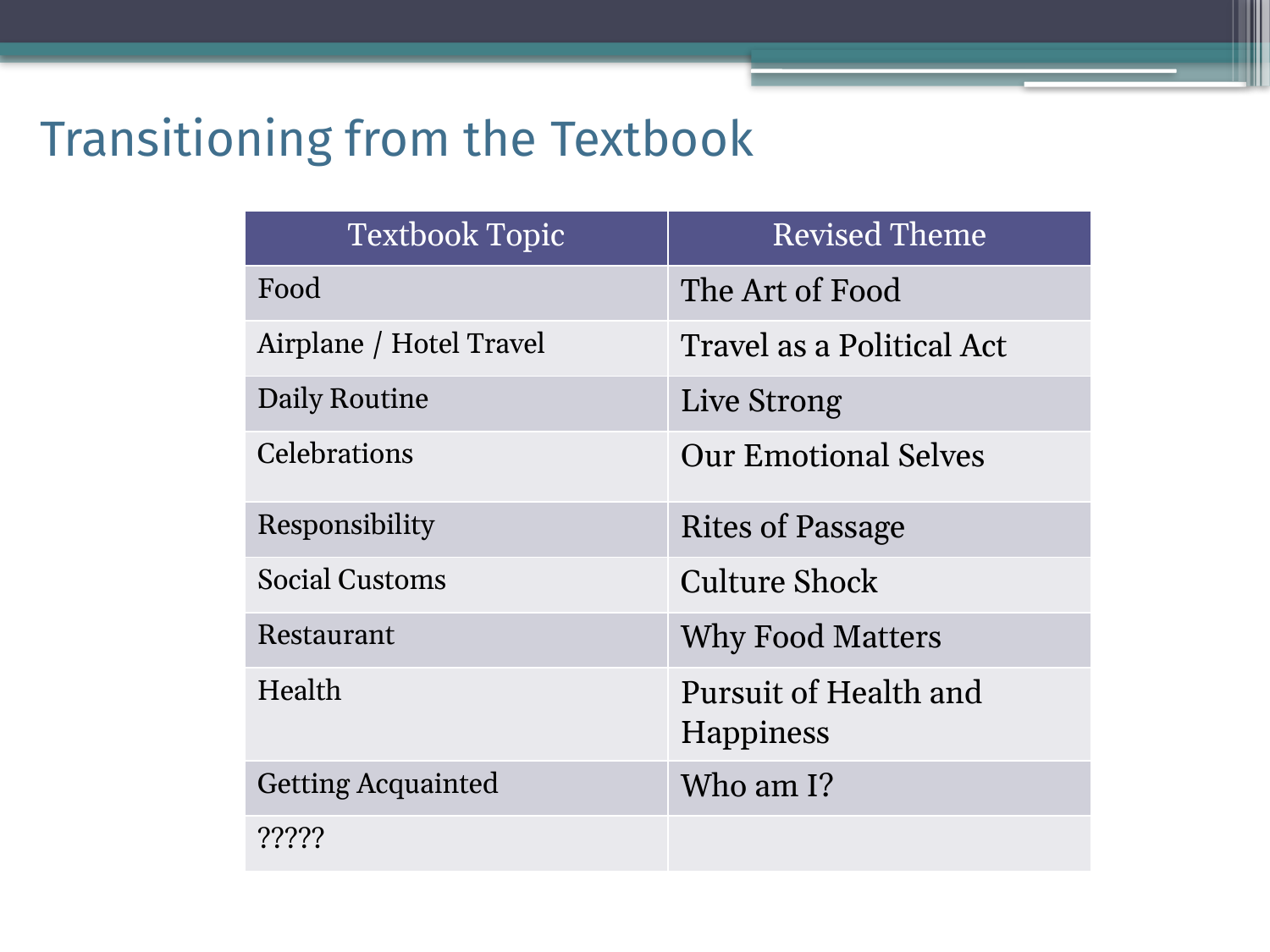

# Transitioning from the Textbook
| Textbook Topic | Revised Theme |
| --- | --- |
| Food | The Art of Food |
| Airplane / Hotel Travel | Travel as a Political Act |
| Daily Routine | Live Strong |
| Celebrations | Our Emotional Selves |
| Responsibility | Rites of Passage |
| Social Customs | Culture Shock |
| Restaurant | Why Food Matters |
| Health | Pursuit of Health and Happiness |
| Getting Acquainted | Who am I? |
| ????? |  |